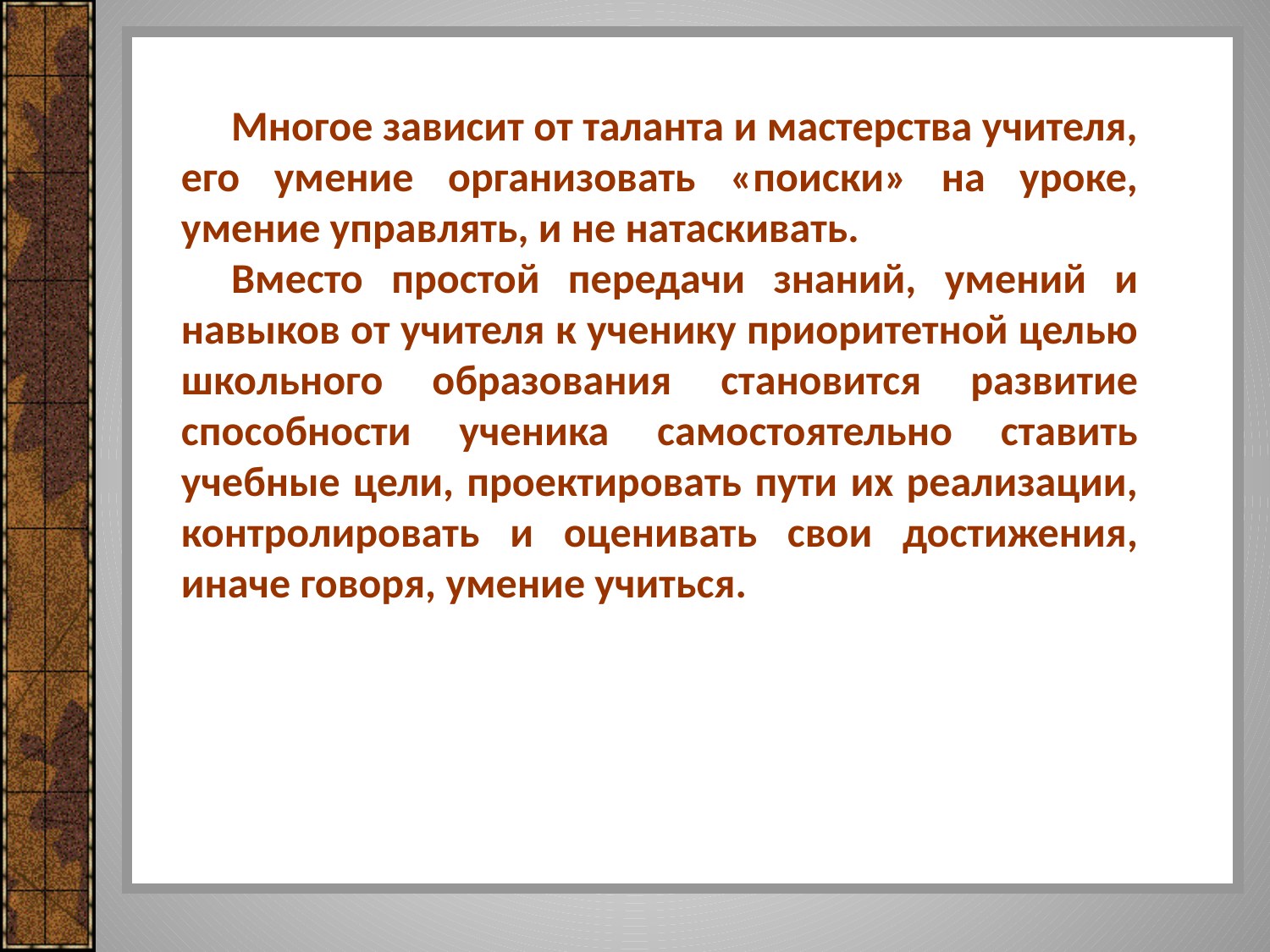

Многое зависит от таланта и мастерства учителя, его умение организовать «поиски» на уроке, умение управлять, и не натаскивать.
Вместо простой передачи знаний, умений и навыков от учителя к ученику приоритетной целью школьного образования становится развитие способности ученика самостоятельно ставить учебные цели, проектировать пути их реализации, контролировать и оценивать свои достижения, иначе говоря, умение учиться.